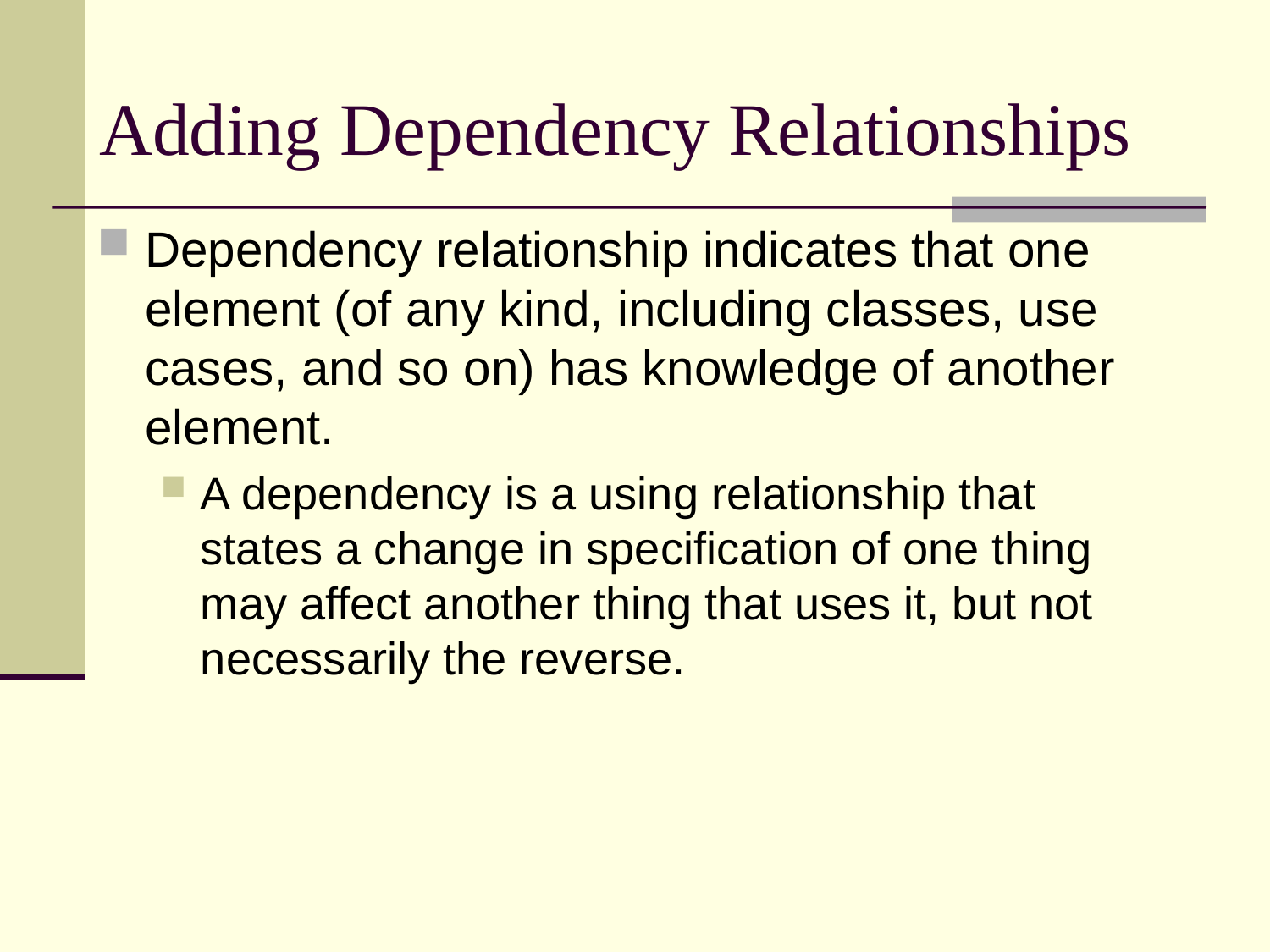

# Adding Dependency Relationships
Dependency relationship indicates that one element (of any kind, including classes, use cases, and so on) has knowledge of another element.
A dependency is a using relationship that states a change in specification of one thing may affect another thing that uses it, but not necessarily the reverse.